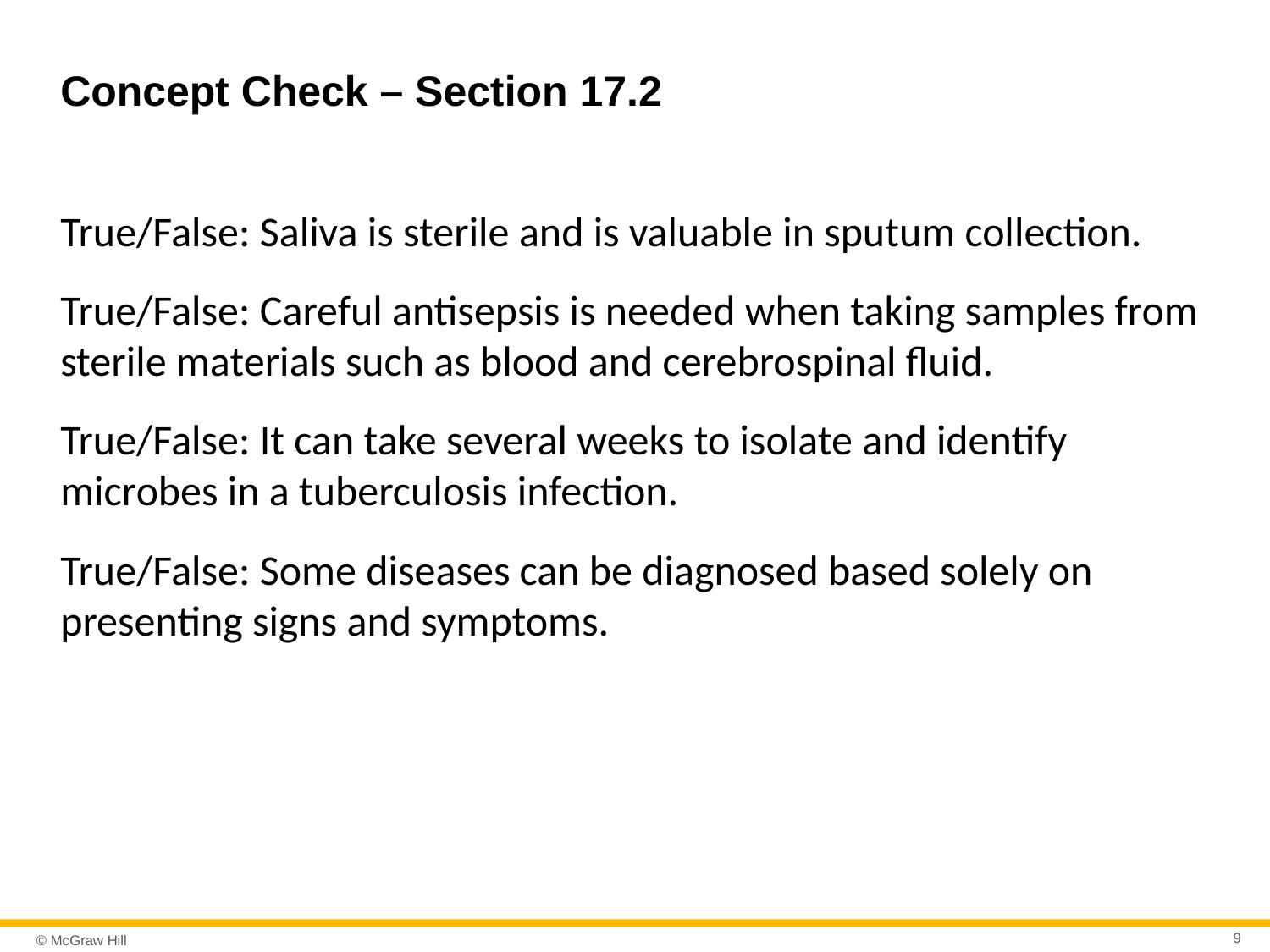

# Concept Check – Section 17.2
True/False: Saliva is sterile and is valuable in sputum collection.
True/False: Careful antisepsis is needed when taking samples from sterile materials such as blood and cerebrospinal fluid.
True/False: It can take several weeks to isolate and identify microbes in a tuberculosis infection.
True/False: Some diseases can be diagnosed based solely on presenting signs and symptoms.